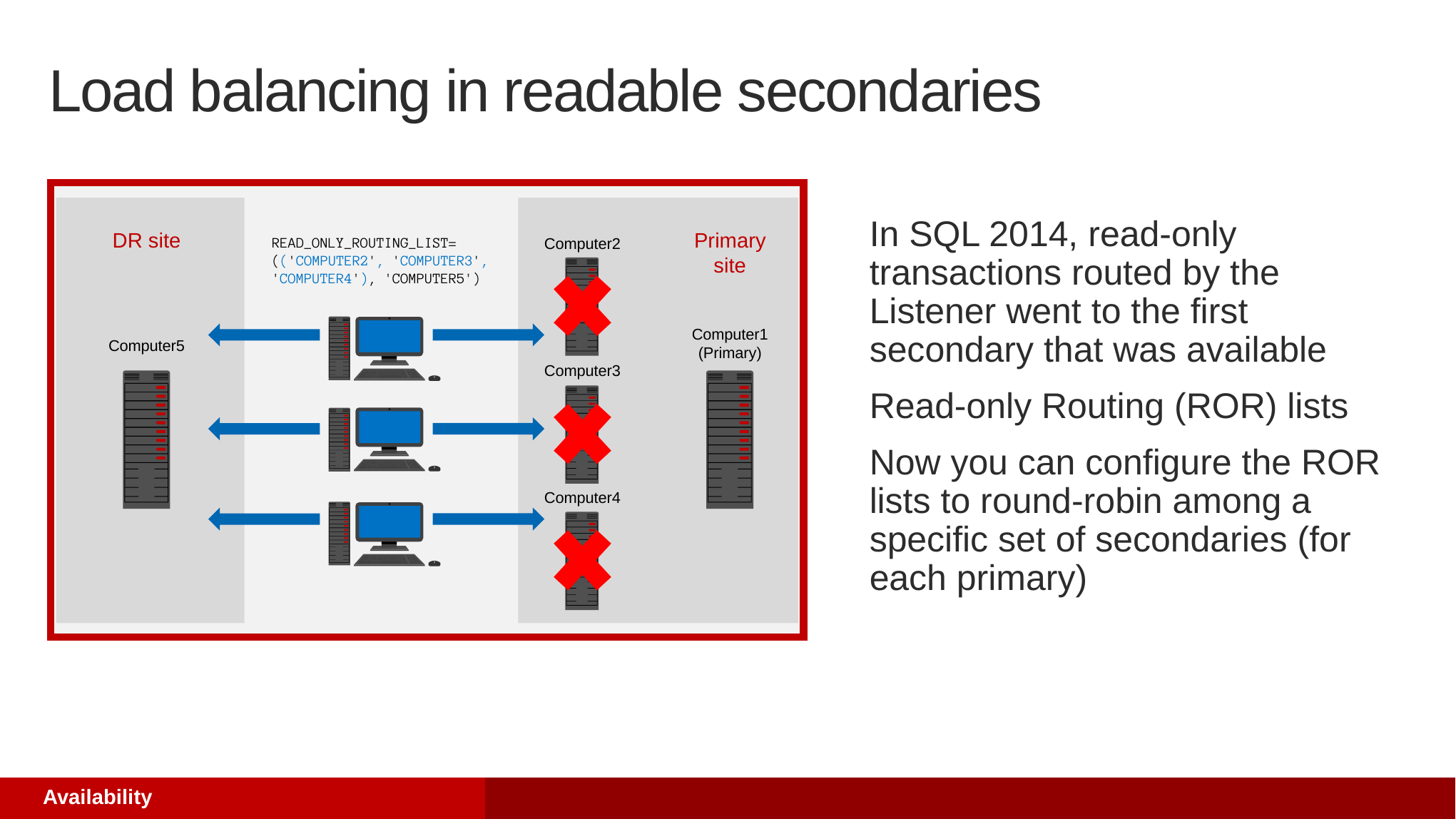

Load balancing in readable secondaries

DR site
Computer5

Primary site
Computer2

Computer1 (Primary)

Computer3

Computer4

READ_ONLY_ROUTING_LIST=
(('COMPUTER2', 'COMPUTER3', 'COMPUTER4'), 'COMPUTER5')

In SQL 2014, read-only transactions routed by the Listener went to the first secondary that was available
Read-only Routing (ROR) lists
Now you can configure the ROR lists to round-robin among a specific set of secondaries (for each primary)
Availability